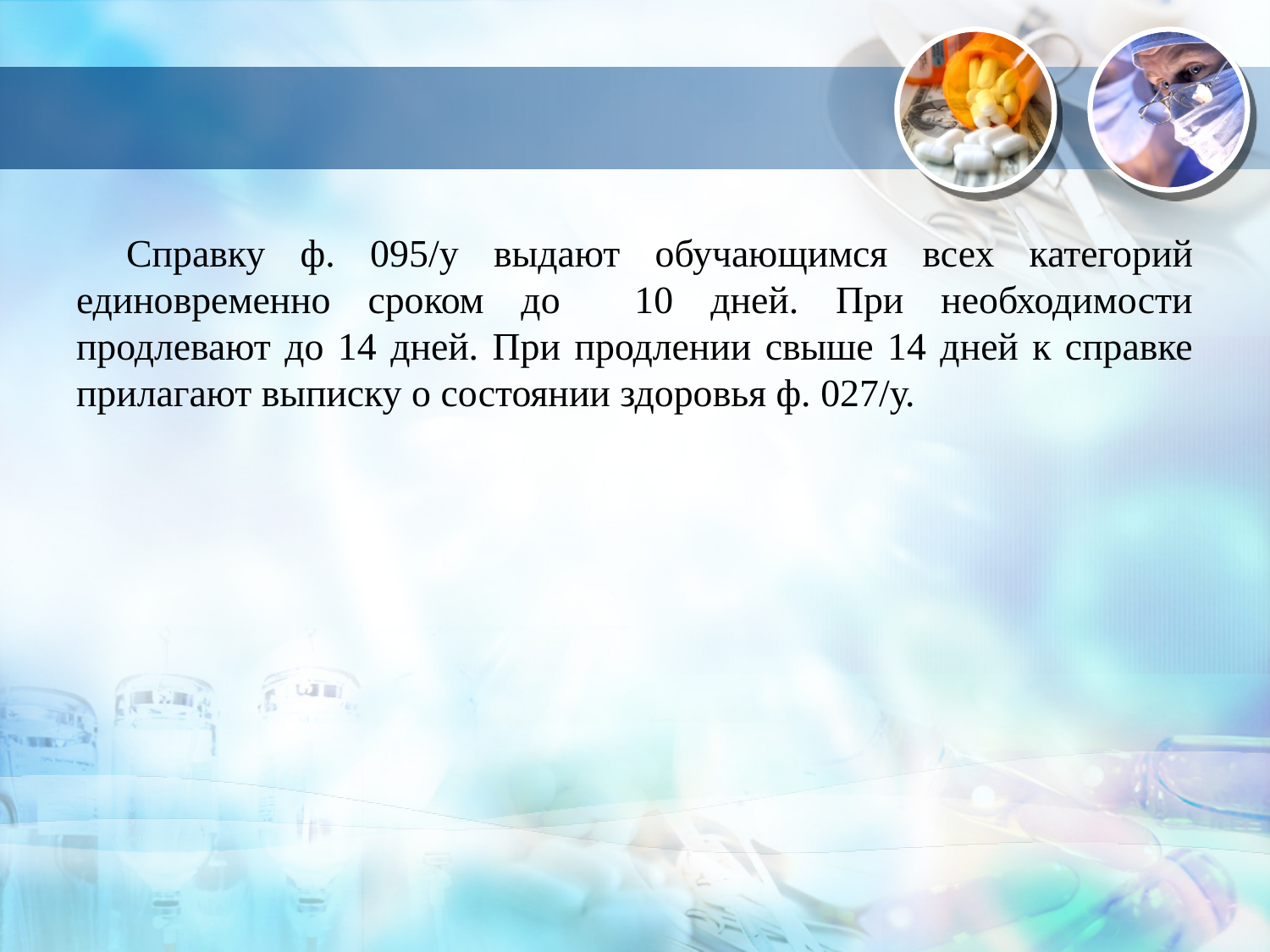

Справку ф. 095/у выдают обучающимся всех категорий единовременно сроком до  10 дней. При необходимости продлевают до 14 дней. При продлении свыше 14 дней к справке прилагают выписку о состоянии здоровья ф. 027/у.